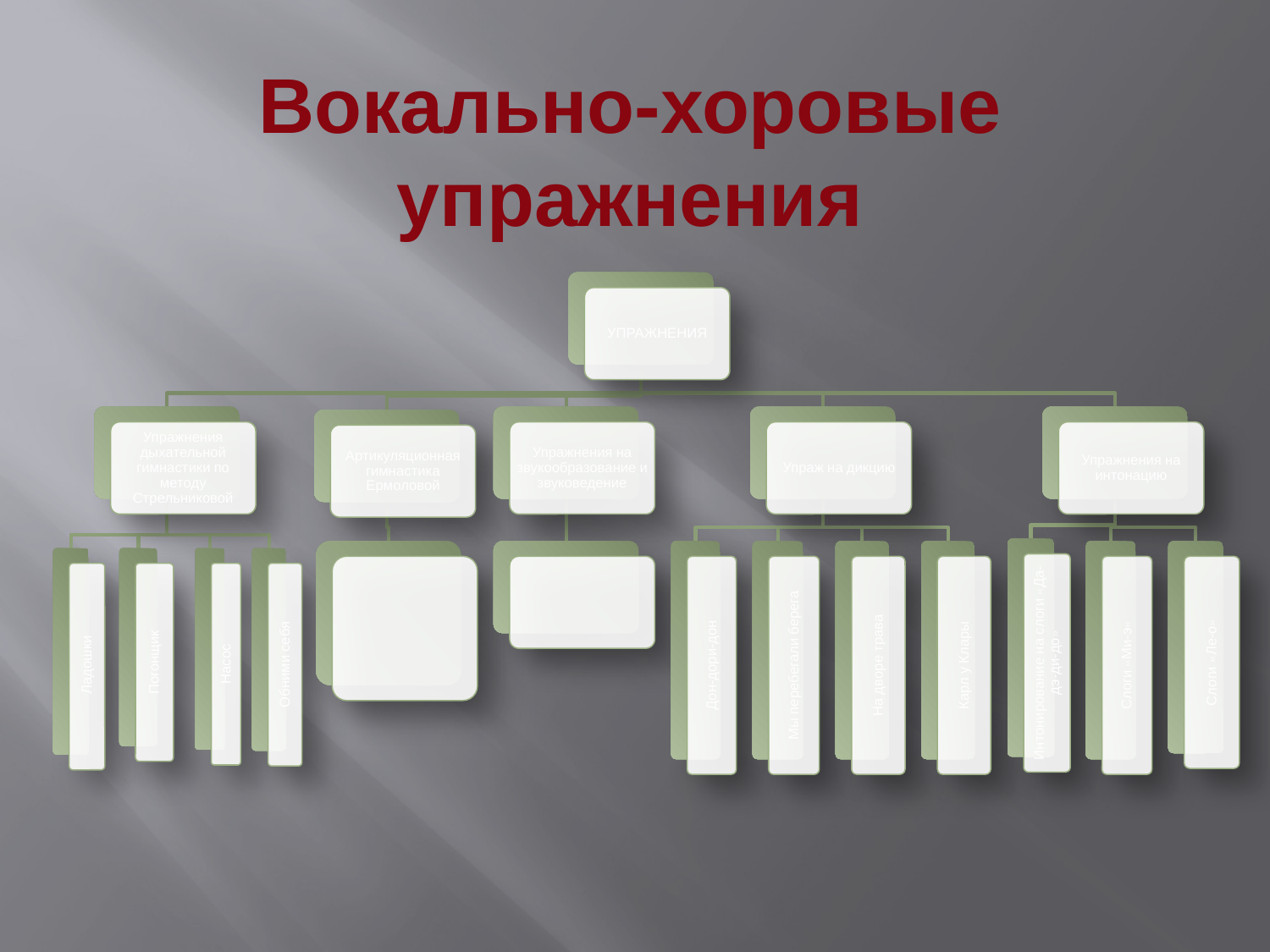

Вокально-хоровые упражнения
УПРАЖНЕНИЯ
Упражнения дыхательной гимнастики по методу Стрельниковой
 Ладошки
Погонщик
Насос
Обними себя
Артикуляционная гимнастика Ермоловой

Упражнения на звукообразование и звуковедение

Упраж на дикцию
Дон-дори-дон
Мы перебегали берега
На дворе трава
Карл у Клары
Упражнения на интонацию
Интонирование на слоги «Да-дэ-ди-до»
Слоги «Ми-э»
Слоги «Ле-о»